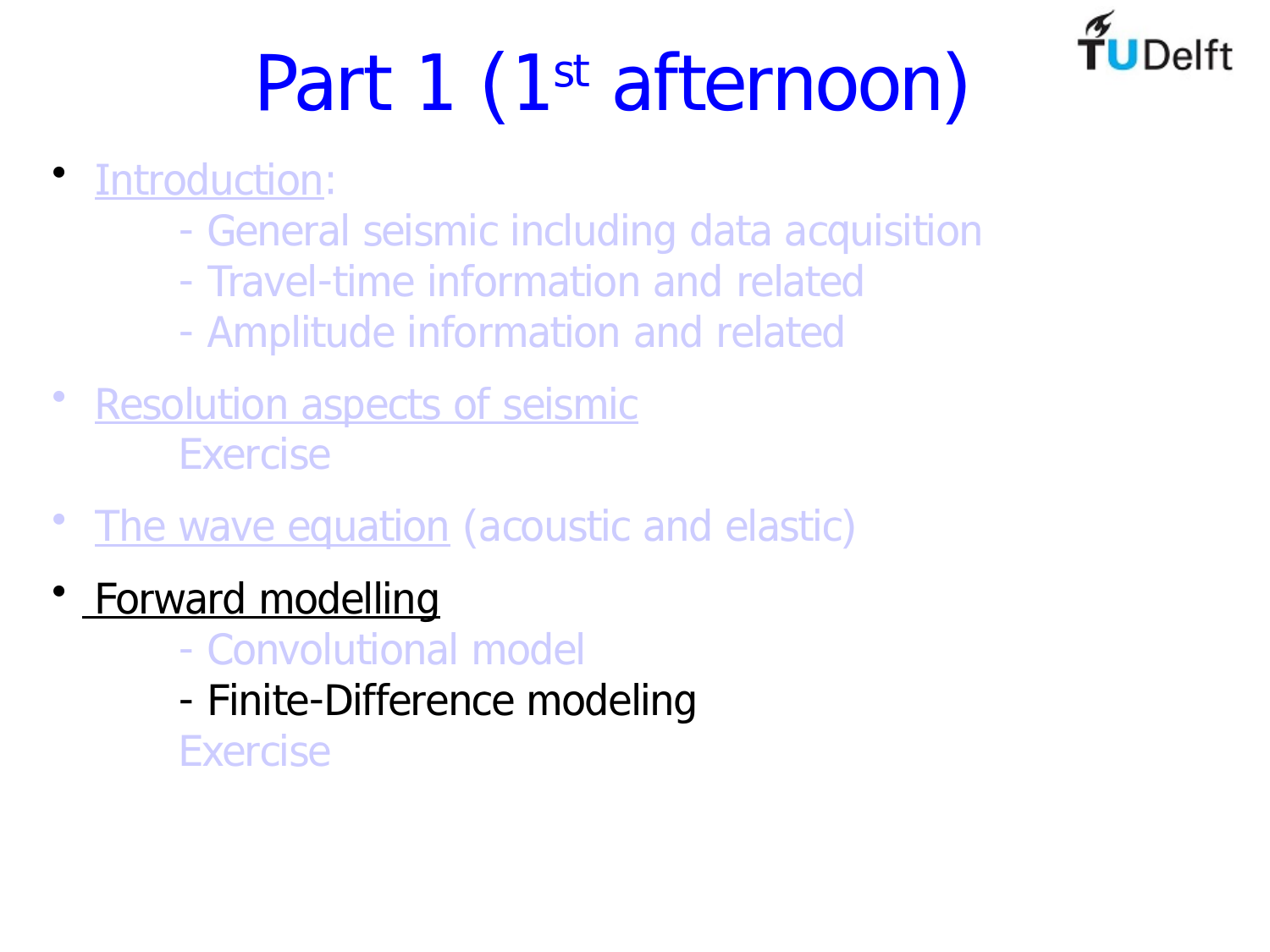

Part 1 (1st afternoon)
 Introduction:
	- General seismic including data acquisition
	- Travel-time information and related
	- Amplitude information and related
 Resolution aspects of seismic
	Exercise
 The wave equation (acoustic and elastic)
 Forward modelling
	- Convolutional model
	- Finite-Difference modeling
	Exercise